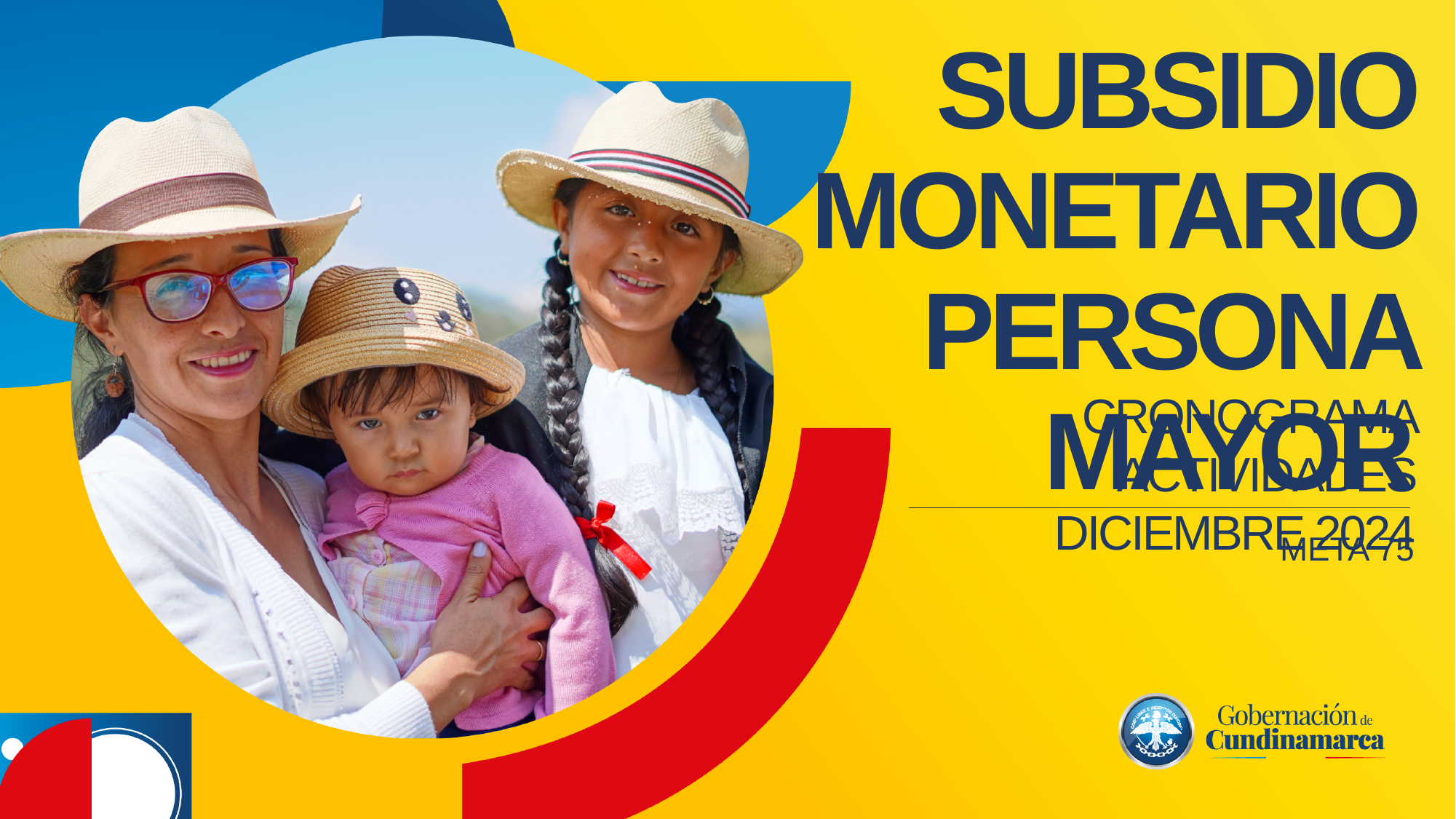

SUBSIDIO MONETARIO PERSONA MAYOR
CRONOGRAMA ACTIVIDADES DICIEMBRE 2024
META 75